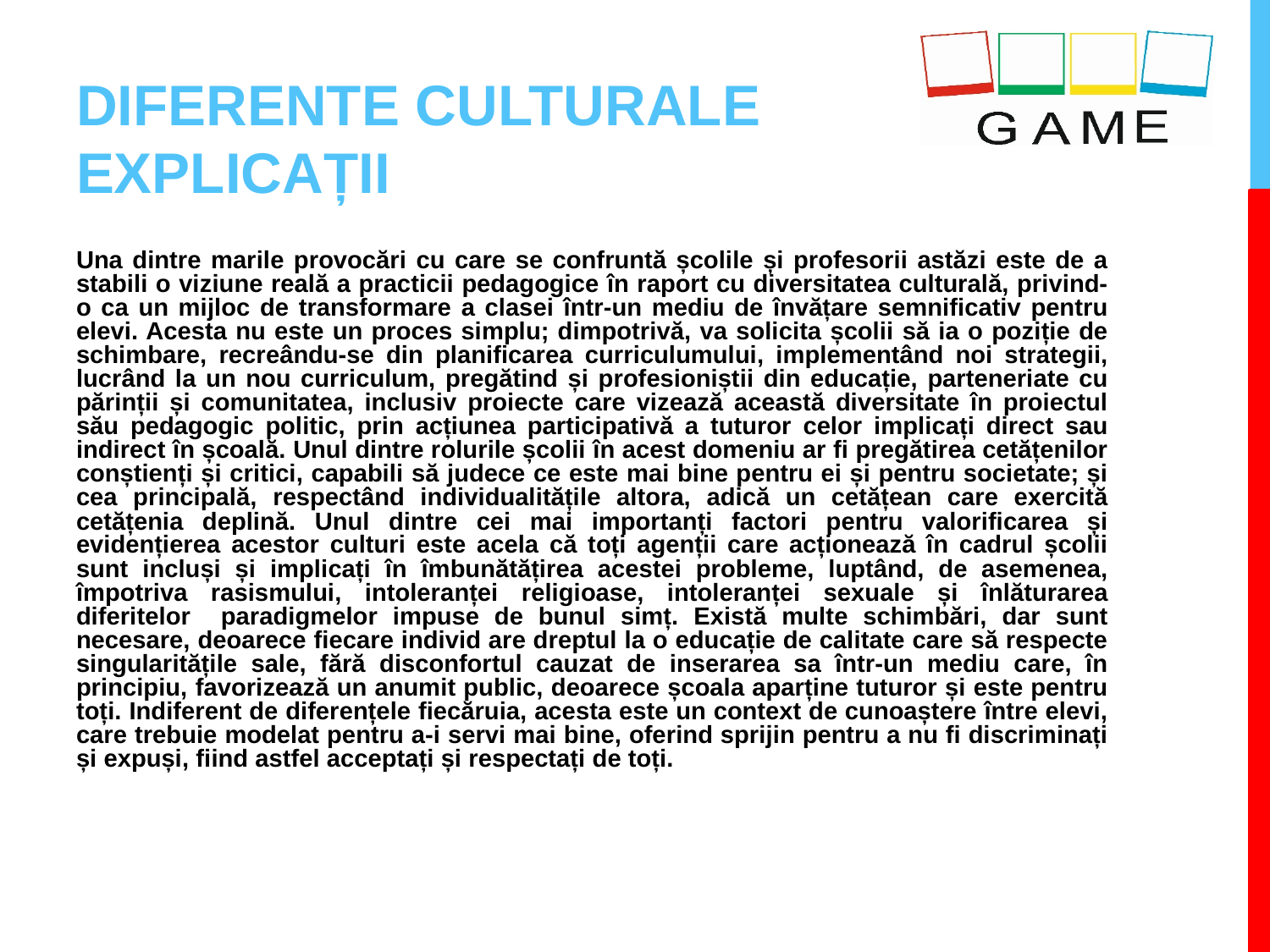

# DIFERENTE CULTURALE EXPLICAȚII
Una dintre marile provocări cu care se confruntă școlile și profesorii astăzi este de a stabili o viziune reală a practicii pedagogice în raport cu diversitatea culturală, privind-o ca un mijloc de transformare a clasei într-un mediu de învățare semnificativ pentru elevi. Acesta nu este un proces simplu; dimpotrivă, va solicita școlii să ia o poziție de schimbare, recreându-se din planificarea curriculumului, implementând noi strategii, lucrând la un nou curriculum, pregătind și profesioniștii din educație, parteneriate cu părinții și comunitatea, inclusiv proiecte care vizează această diversitate în proiectul său pedagogic politic, prin acțiunea participativă a tuturor celor implicați direct sau indirect în școală. Unul dintre rolurile școlii în acest domeniu ar fi pregătirea cetățenilor conștienți și critici, capabili să judece ce este mai bine pentru ei și pentru societate; și cea principală, respectând individualitățile altora, adică un cetățean care exercită cetățenia deplină. Unul dintre cei mai importanți factori pentru valorificarea și evidențierea acestor culturi este acela că toți agenții care acționează în cadrul școlii sunt incluși și implicați în îmbunătățirea acestei probleme, luptând, de asemenea, împotriva rasismului, intoleranței religioase, intoleranței sexuale și înlăturarea diferitelor  paradigmelor impuse de bunul simț. Există multe schimbări, dar sunt necesare, deoarece fiecare individ are dreptul la o educație de calitate care să respecte singularitățile sale, fără disconfortul cauzat de inserarea sa într-un mediu care, în principiu, favorizează un anumit public, deoarece școala aparține tuturor și este pentru toți. Indiferent de diferențele fiecăruia, acesta este un context de cunoaștere între elevi, care trebuie modelat pentru a-i servi mai bine, oferind sprijin pentru a nu fi discriminați și expuși, fiind astfel acceptați și respectați de toți.